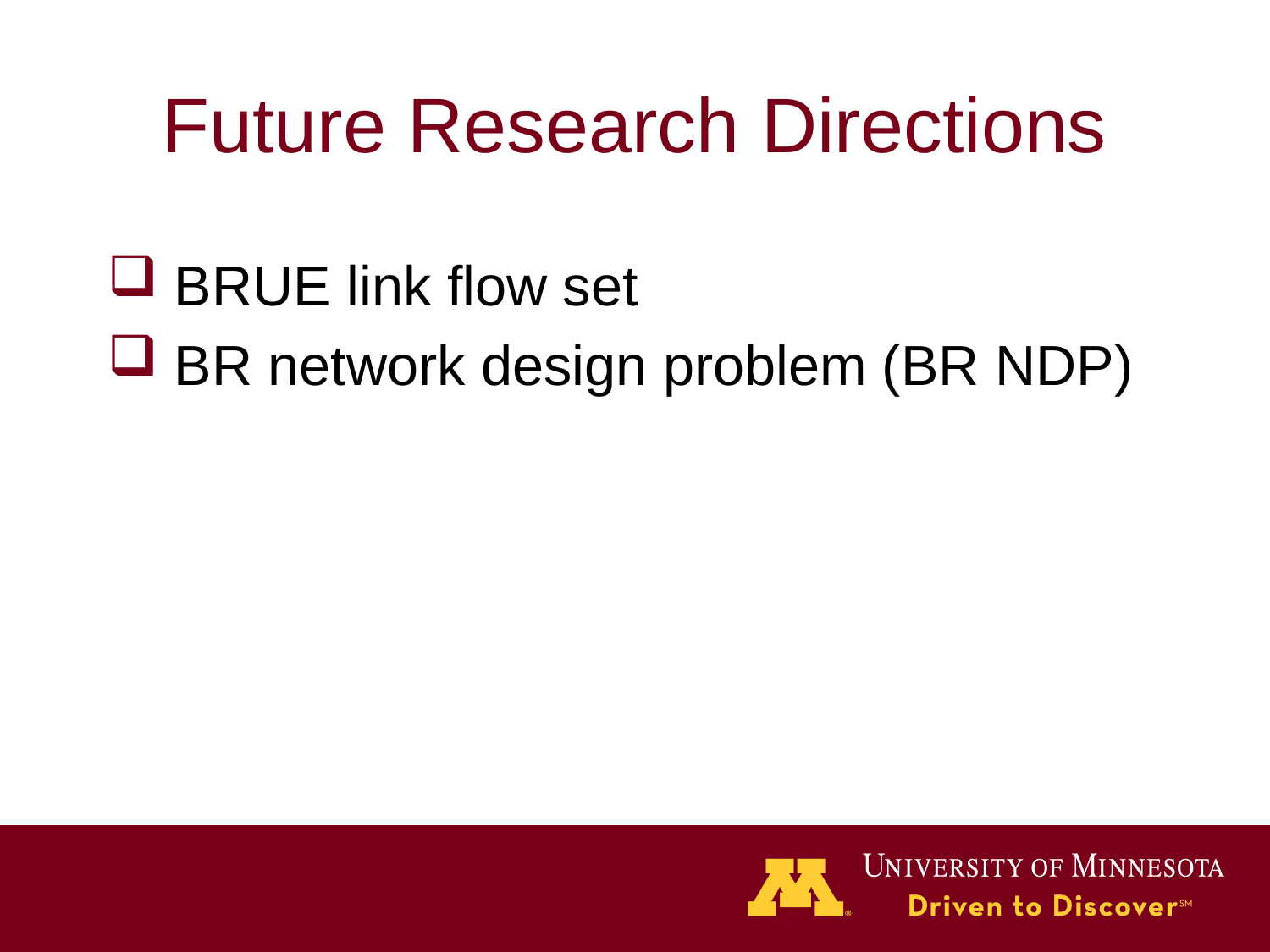

# Future Research Directions
 BRUE link flow set
 BR network design problem (BR NDP)